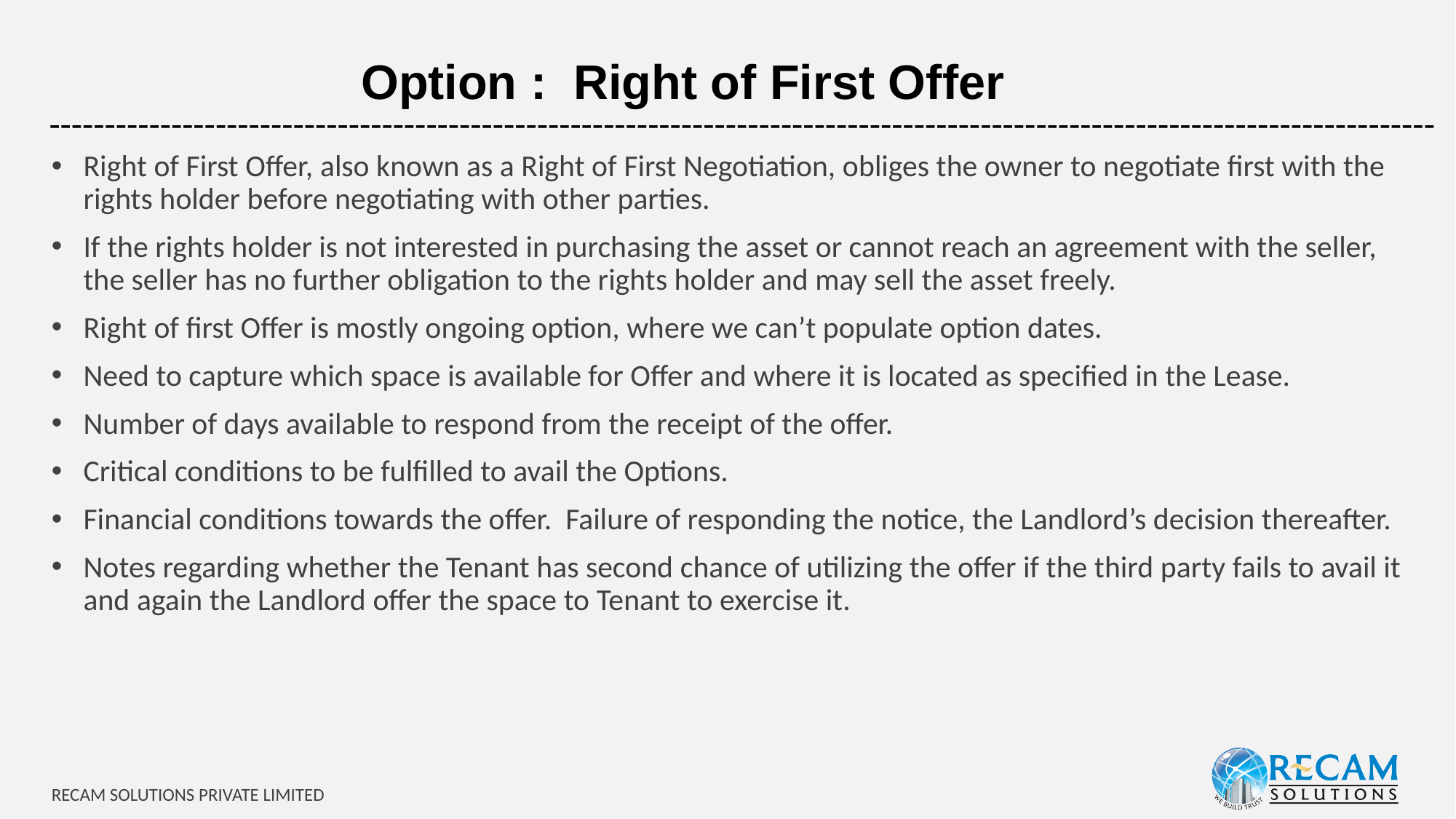

Option :  Right of First Offer
-----------------------------------------------------------------------------------------------------------------------------
Right of First Offer, also known as a Right of First Negotiation, obliges the owner to negotiate first with the rights holder before negotiating with other parties.
If the rights holder is not interested in purchasing the asset or cannot reach an agreement with the seller, the seller has no further obligation to the rights holder and may sell the asset freely.
Right of first Offer is mostly ongoing option, where we can’t populate option dates.
Need to capture which space is available for Offer and where it is located as specified in the Lease.
Number of days available to respond from the receipt of the offer.
Critical conditions to be fulfilled to avail the Options.
Financial conditions towards the offer.  Failure of responding the notice, the Landlord’s decision thereafter.
Notes regarding whether the Tenant has second chance of utilizing the offer if the third party fails to avail it and again the Landlord offer the space to Tenant to exercise it.

RECAM SOLUTIONS PRIVATE LIMITED